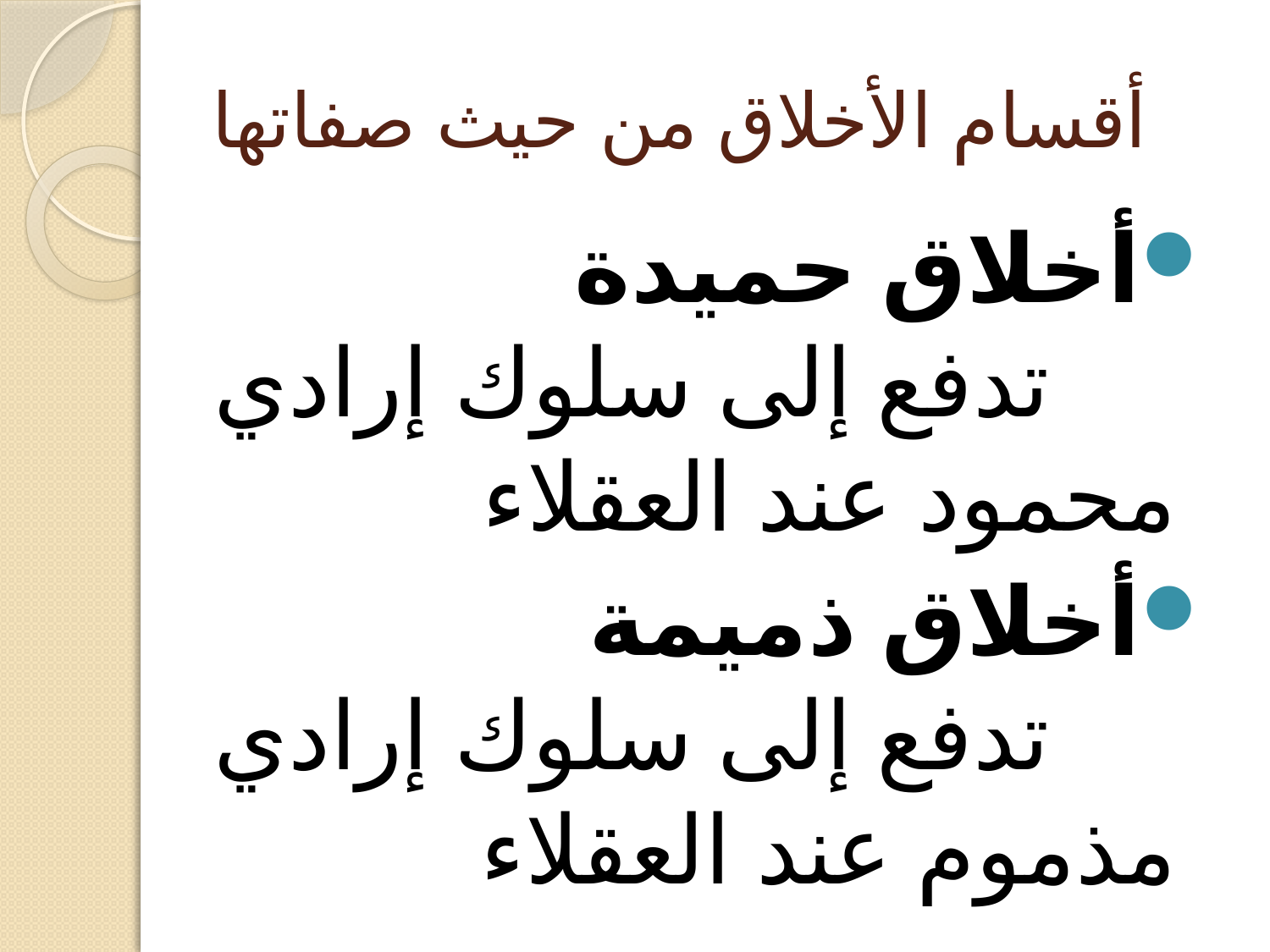

# أقسام الأخلاق من حيث صفاتها
أخلاق حميدة
		تدفع إلى سلوك إرادي محمود عند العقلاء
أخلاق ذميمة
		تدفع إلى سلوك إرادي مذموم عند العقلاء